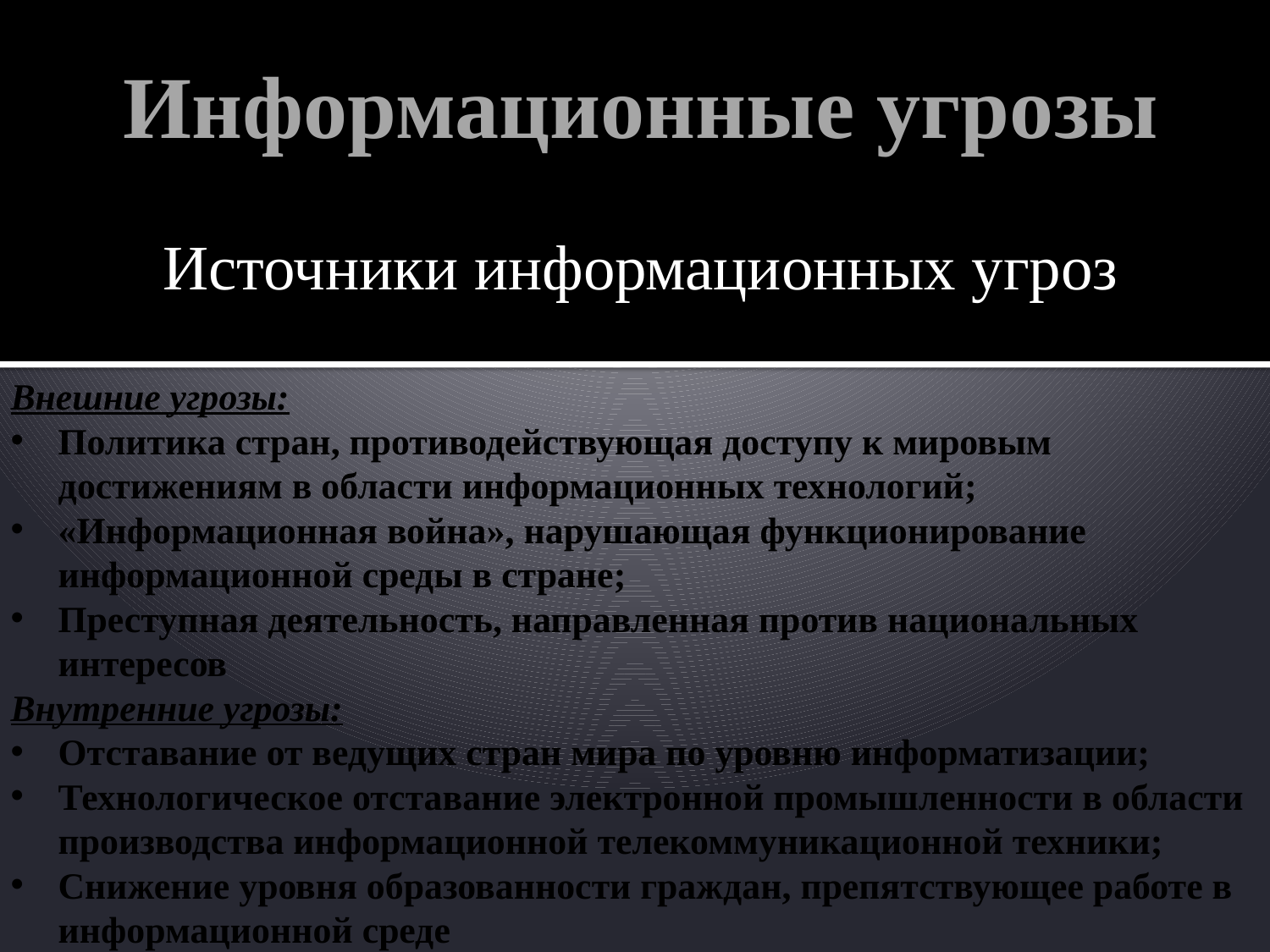

# Информационные угрозы
Источники информационных угроз
Внешние угрозы:
Политика стран, противодействующая доступу к мировым достижениям в области информационных технологий;
«Информационная война», нарушающая функционирование информационной среды в стране;
Преступная деятельность, направленная против национальных интересов
Внутренние угрозы:
Отставание от ведущих стран мира по уровню информатизации;
Технологическое отставание электронной промышленности в области производства информационной телекоммуникационной техники;
Снижение уровня образованности граждан, препятствующее работе в информационной среде